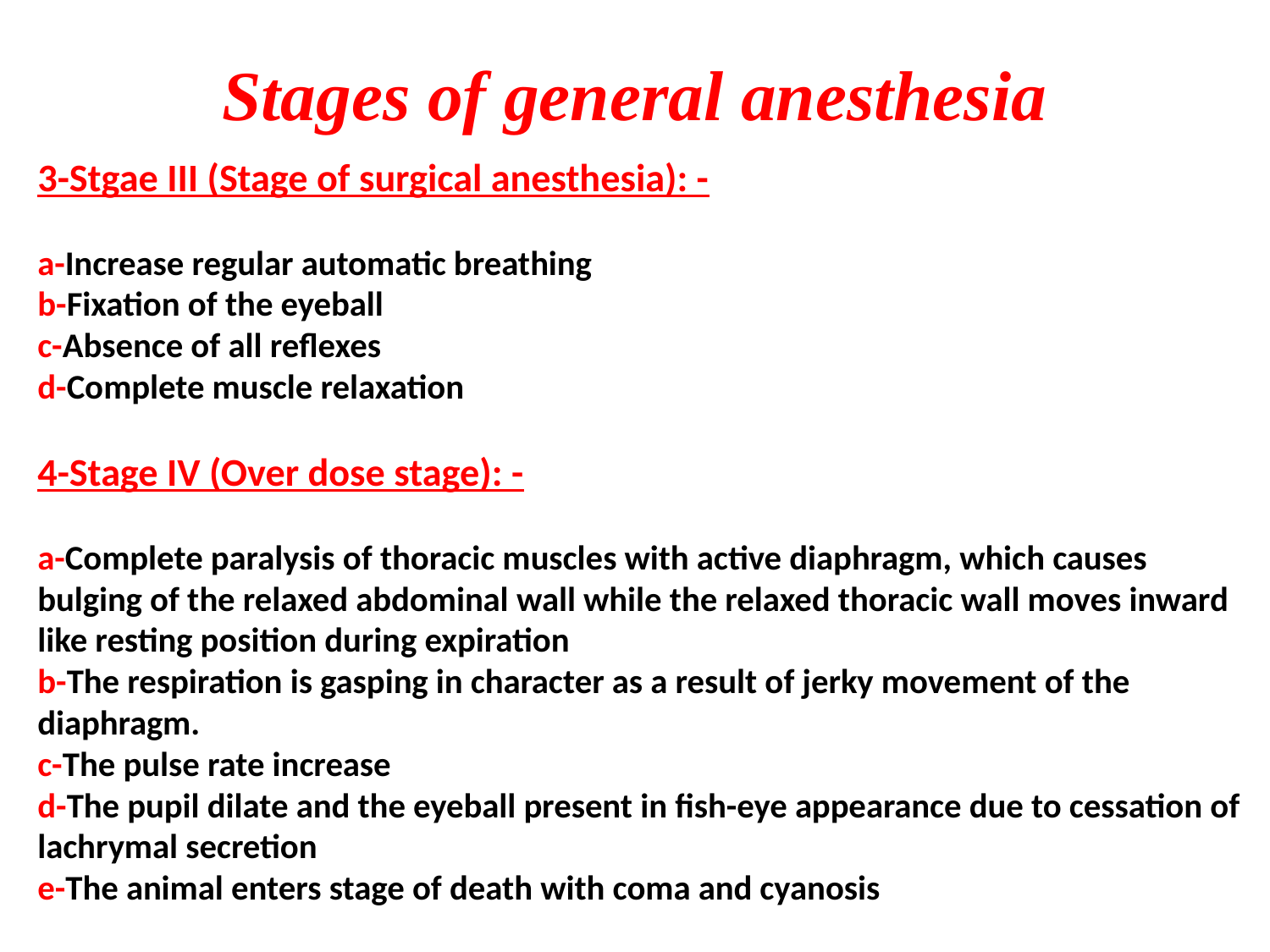

# Stages of general anesthesia
3-Stgae III (Stage of surgical anesthesia): -
a-Increase regular automatic breathing
b-Fixation of the eyeball
c-Absence of all reflexes
d-Complete muscle relaxation
4-Stage IV (Over dose stage): -
a-Complete paralysis of thoracic muscles with active diaphragm, which causes bulging of the relaxed abdominal wall while the relaxed thoracic wall moves inward like resting position during expiration
b-The respiration is gasping in character as a result of jerky movement of the diaphragm.
c-The pulse rate increase
d-The pupil dilate and the eyeball present in fish-eye appearance due to cessation of lachrymal secretion
e-The animal enters stage of death with coma and cyanosis